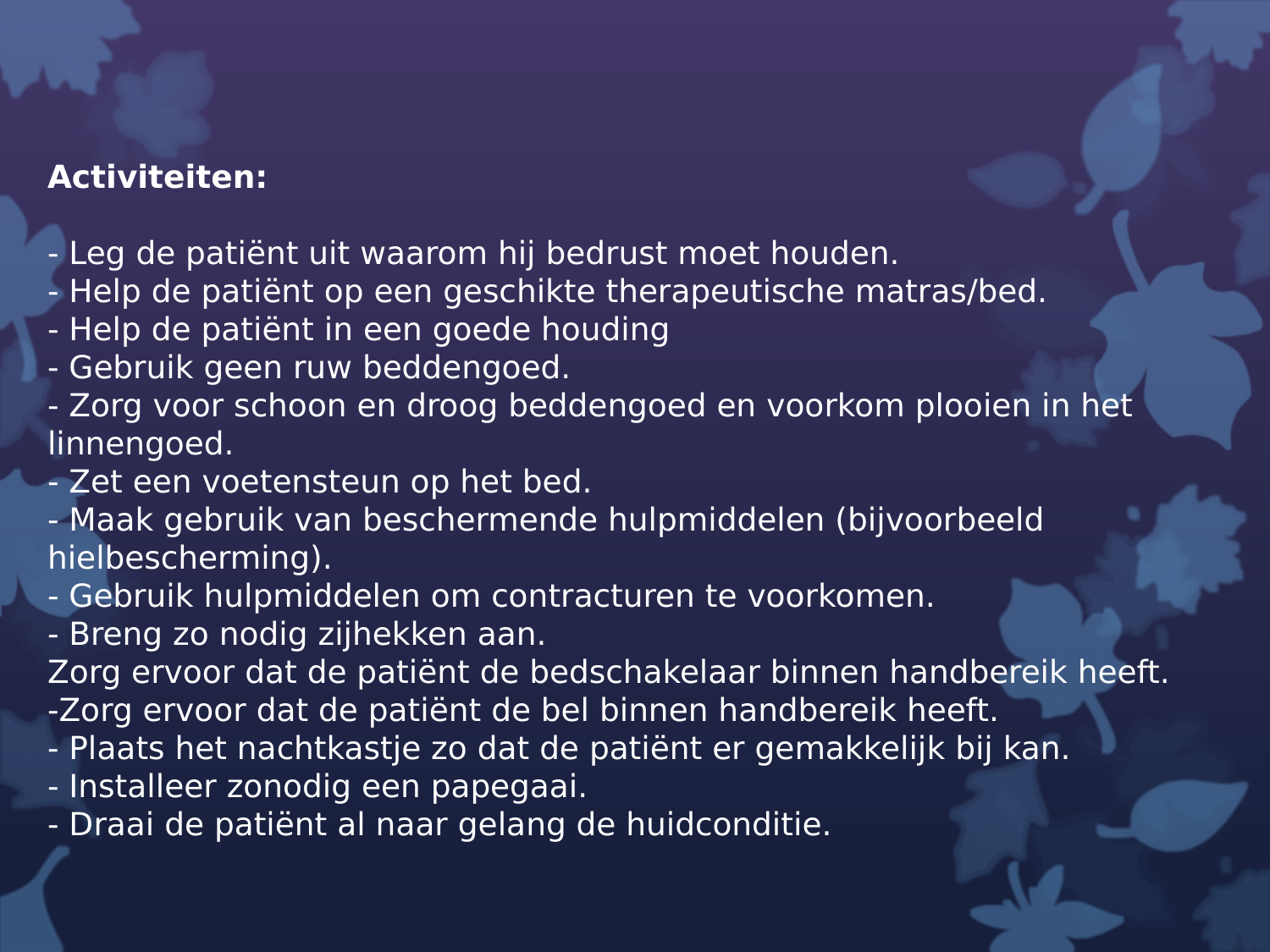

Activiteiten:

- Leg de patiënt uit waarom hij bedrust moet houden.
- Help de patiënt op een geschikte therapeutische matras/bed.
- Help de patiënt in een goede houding
- Gebruik geen ruw beddengoed.
- Zorg voor schoon en droog beddengoed en voorkom plooien in het    linnengoed.
- Zet een voetensteun op het bed.
- Maak gebruik van beschermende hulpmiddelen (bijvoorbeeld hielbescherming).
- Gebruik hulpmiddelen om contracturen te voorkomen.
- Breng zo nodig zijhekken aan.
Zorg ervoor dat de patiënt de bedschakelaar binnen handbereik heeft.
-Zorg ervoor dat de patiënt de bel binnen handbereik heeft.
- Plaats het nachtkastje zo dat de patiënt er gemakkelijk bij kan.
- Installeer zonodig een papegaai.
- Draai de patiënt al naar gelang de huidconditie.